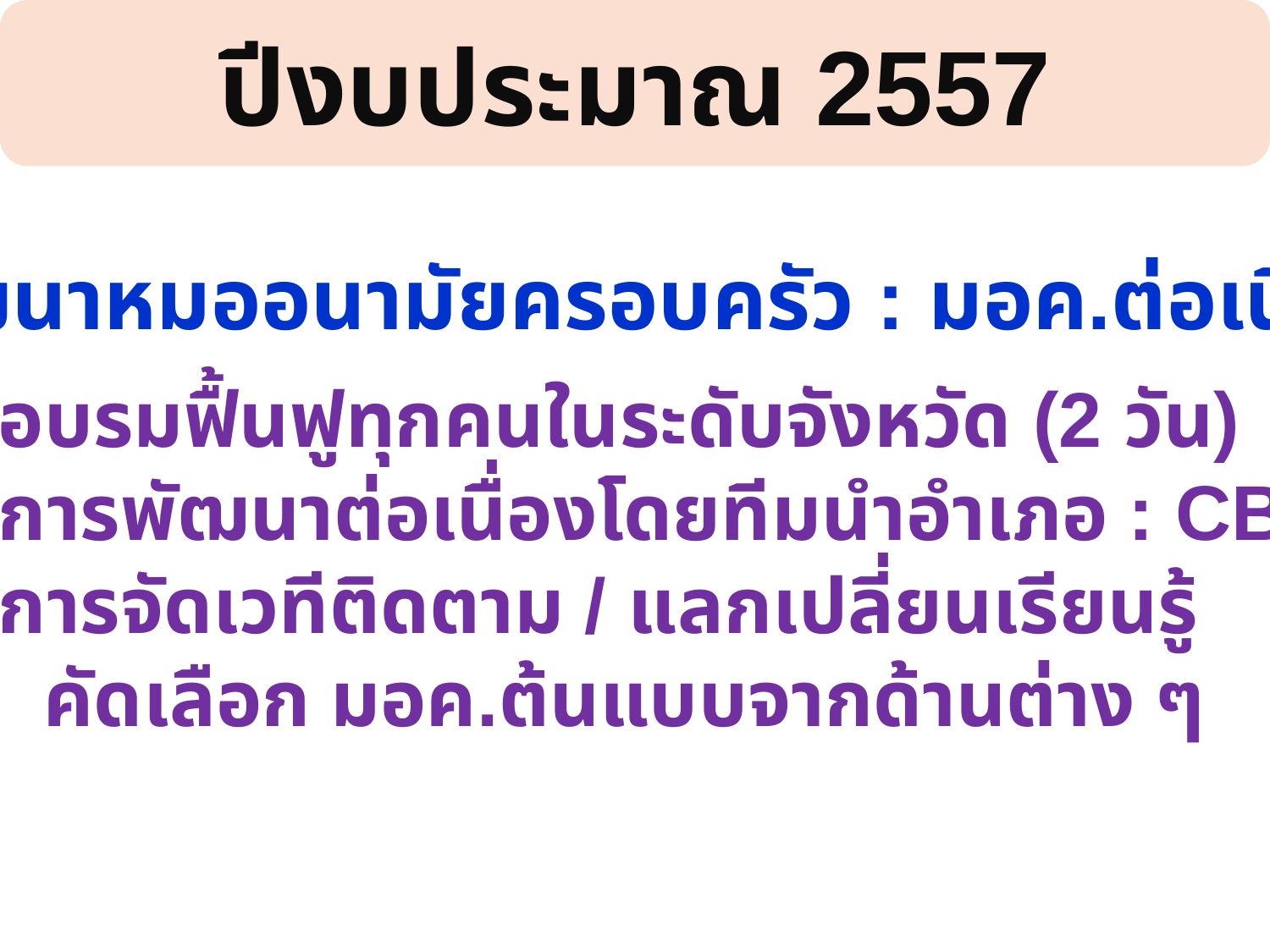

ปีงบประมาณ 2557
พัฒนาหมออนามัยครอบครัว : มอค.ต่อเนื่อง

อบรมฟื้นฟูทุกคนในระดับจังหวัด (2 วัน)
การพัฒนาต่อเนื่องโดยทีมนำอำเภอ : CBL
การจัดเวทีติดตาม / แลกเปลี่ยนเรียนรู้
4.     คัดเลือก มอค.ต้นแบบจากด้านต่าง ๆ